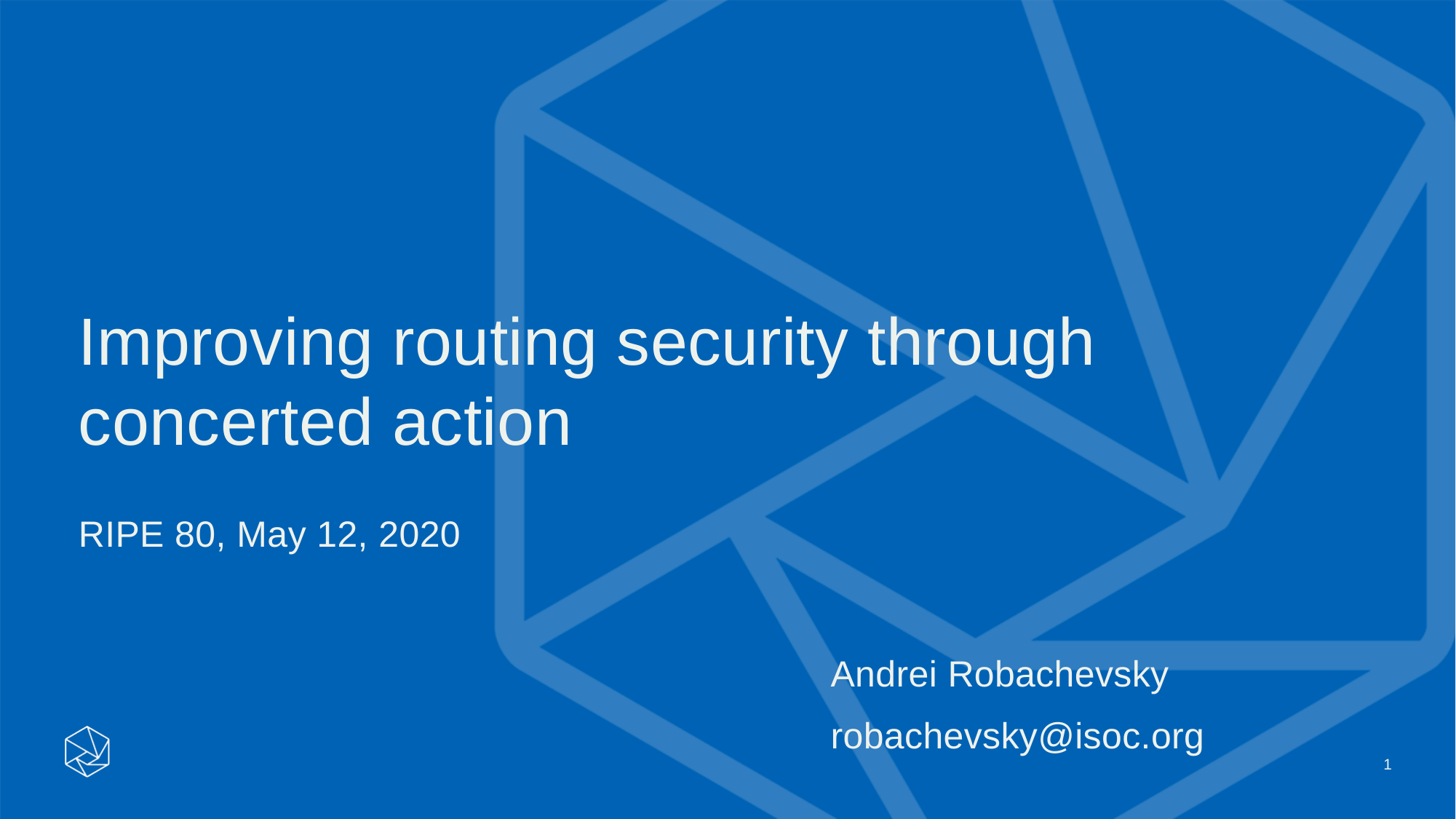

Improving routing security through concerted action

RIPE 80, May 12, 2020
Andrei Robachevsky
robachevsky@isoc.org
1